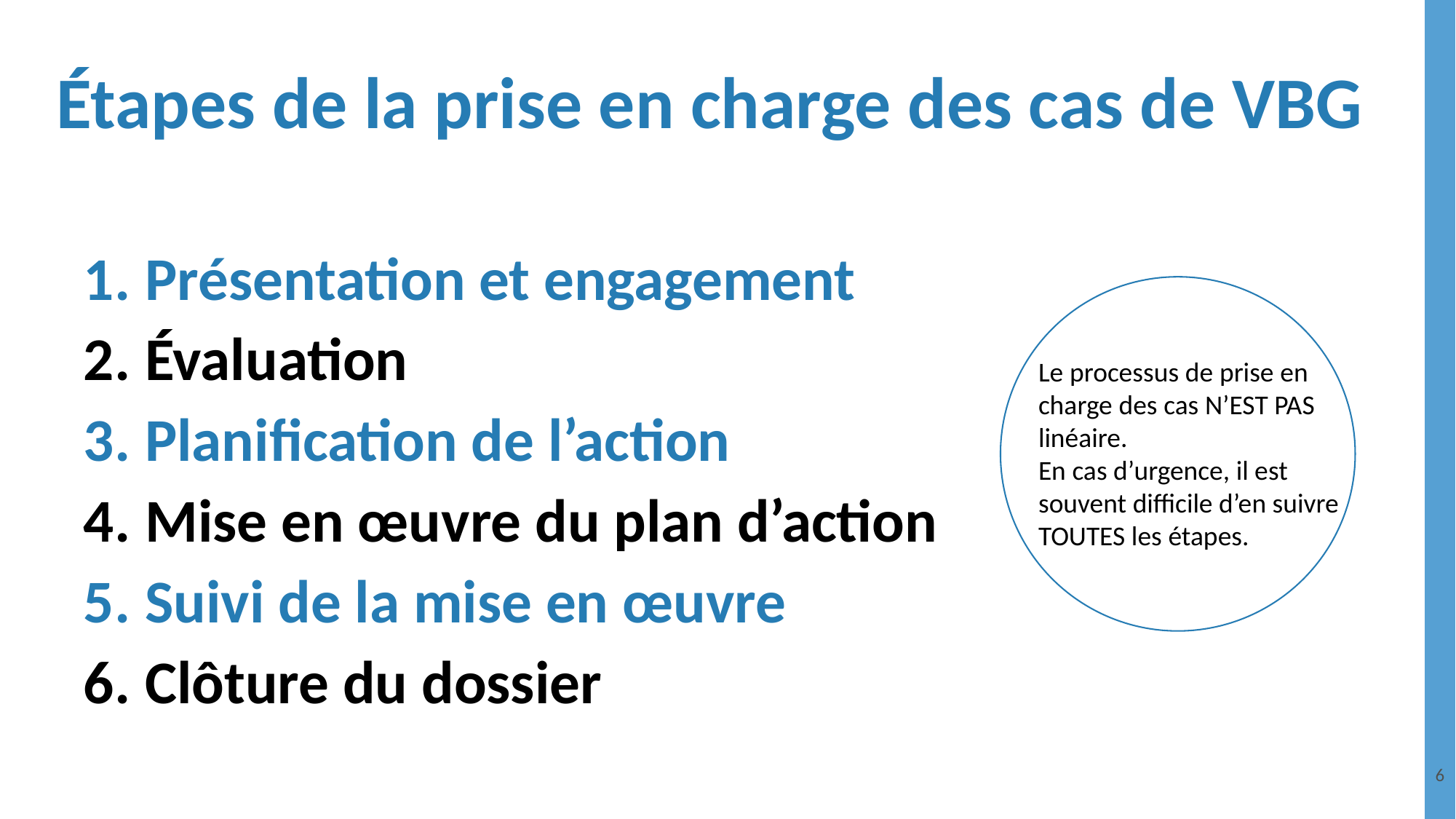

# Étapes de la prise en charge des cas de VBG
Présentation et engagement
Évaluation
Planification de l’action
Mise en œuvre du plan d’action
Suivi de la mise en œuvre
Clôture du dossier

Le processus de prise en charge des cas N’EST PAS linéaire.
En cas d’urgence, il est souvent difficile d’en suivre TOUTES les étapes.
6